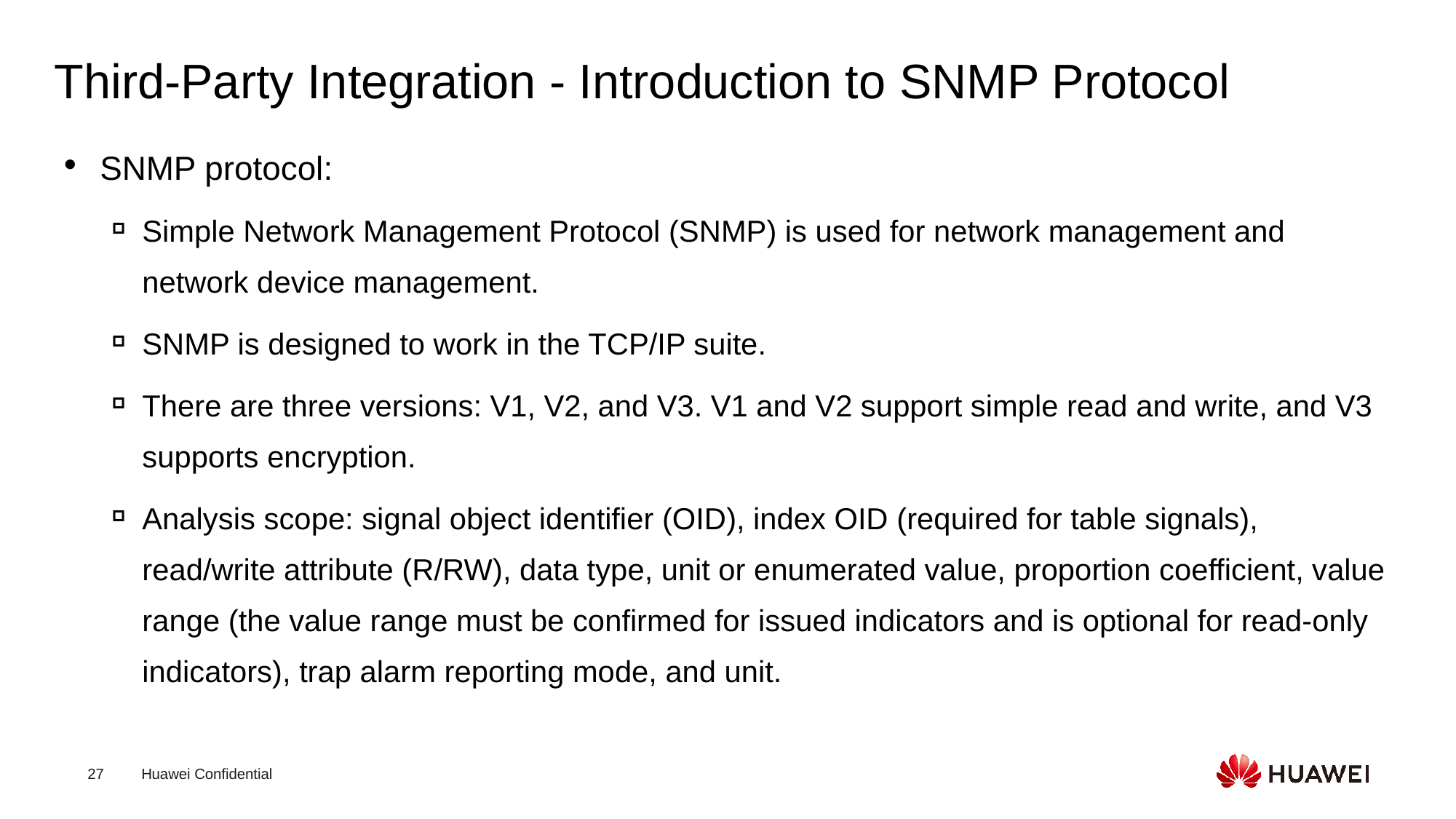

# Third-Party Integration - Introduction to SNMP Protocol
SNMP protocol:
Simple Network Management Protocol (SNMP) is used for network management and network device management.
SNMP is designed to work in the TCP/IP suite.
There are three versions: V1, V2, and V3. V1 and V2 support simple read and write, and V3 supports encryption.
Analysis scope: signal object identifier (OID), index OID (required for table signals), read/write attribute (R/RW), data type, unit or enumerated value, proportion coefficient, value range (the value range must be confirmed for issued indicators and is optional for read-only indicators), trap alarm reporting mode, and unit.